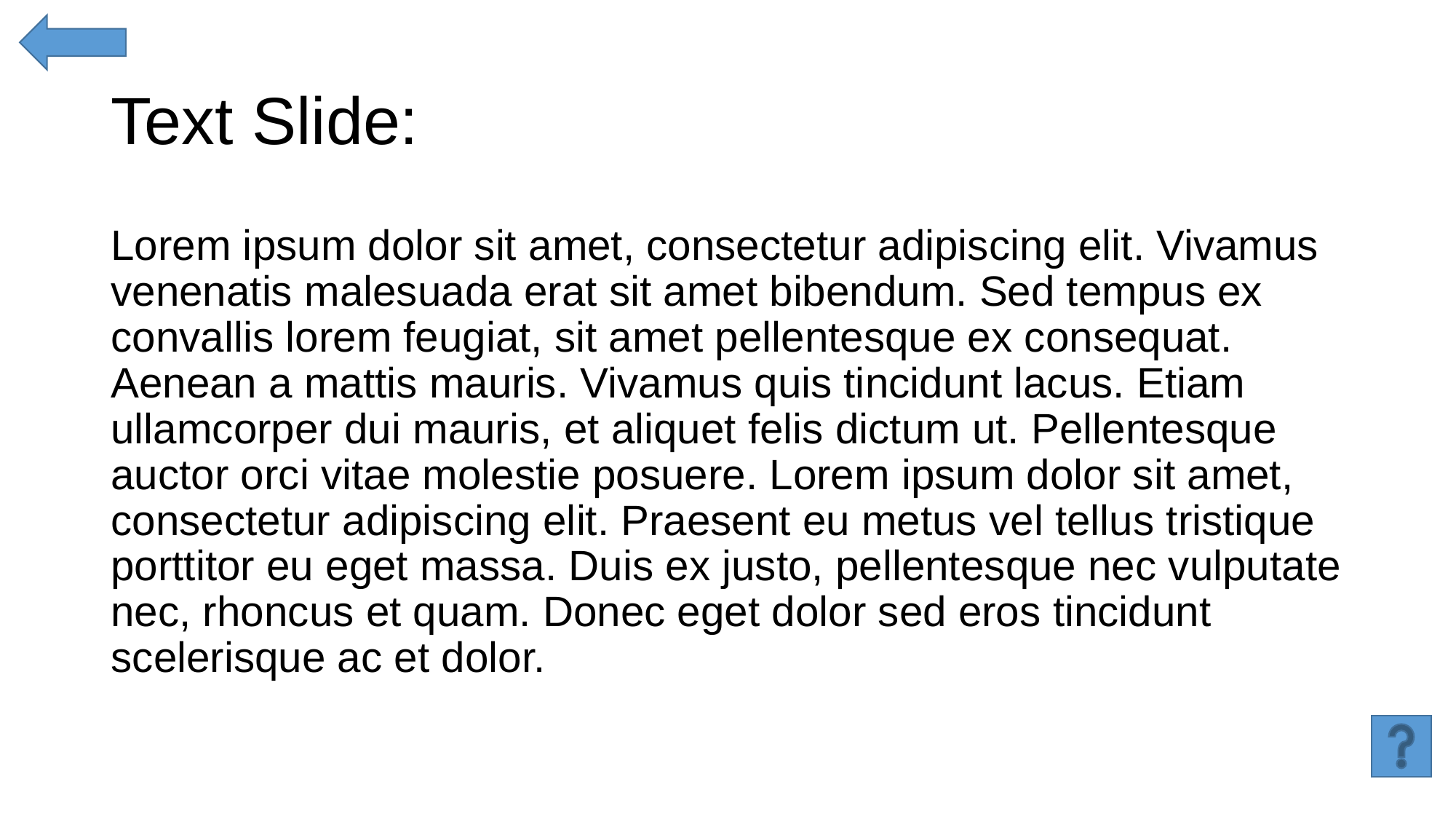

# Text Slide:
Lorem ipsum dolor sit amet, consectetur adipiscing elit. Vivamus venenatis malesuada erat sit amet bibendum. Sed tempus ex convallis lorem feugiat, sit amet pellentesque ex consequat. Aenean a mattis mauris. Vivamus quis tincidunt lacus. Etiam ullamcorper dui mauris, et aliquet felis dictum ut. Pellentesque auctor orci vitae molestie posuere. Lorem ipsum dolor sit amet, consectetur adipiscing elit. Praesent eu metus vel tellus tristique porttitor eu eget massa. Duis ex justo, pellentesque nec vulputate nec, rhoncus et quam. Donec eget dolor sed eros tincidunt scelerisque ac et dolor.